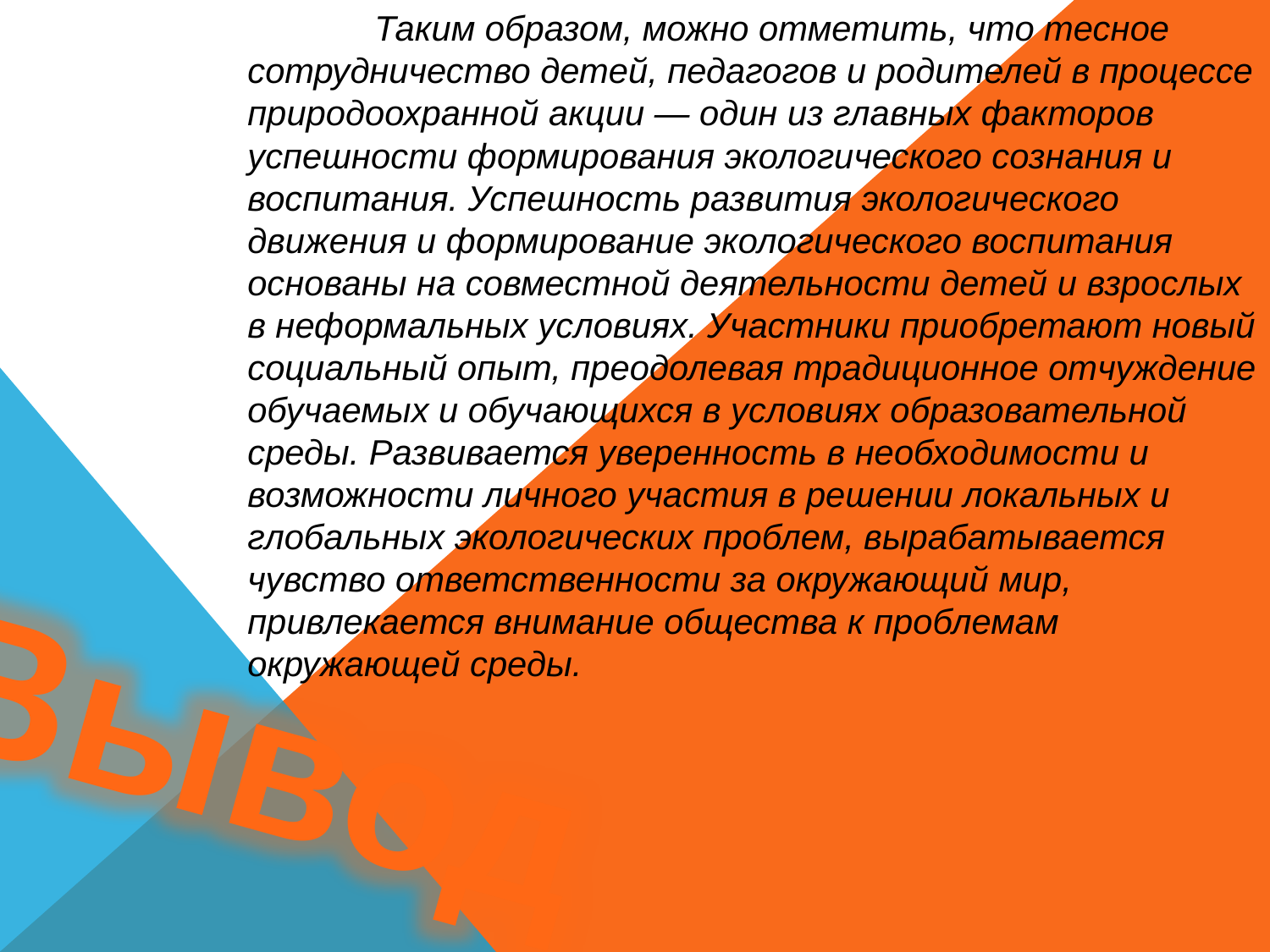

Таким образом, можно отметить, что тесное сотрудничество детей, педагогов и родителей в процессе природоохранной акции — один из главных факторов успешности формирования экологического сознания и воспитания. Успешность развития экологического движения и формирование экологического воспитания основаны на совместной деятельности детей и взрослых в неформальных условиях. Участники приобретают новый социальный опыт, преодолевая традиционное отчуждение обучаемых и обучающихся в условиях образовательной среды. Развивается уверенность в необходимости и возможности личного участия в решении локальных и глобальных экологических проблем, вырабатывается чувство ответственности за окружающий мир, привлекается внимание общества к проблемам окружающей среды.

Вывод